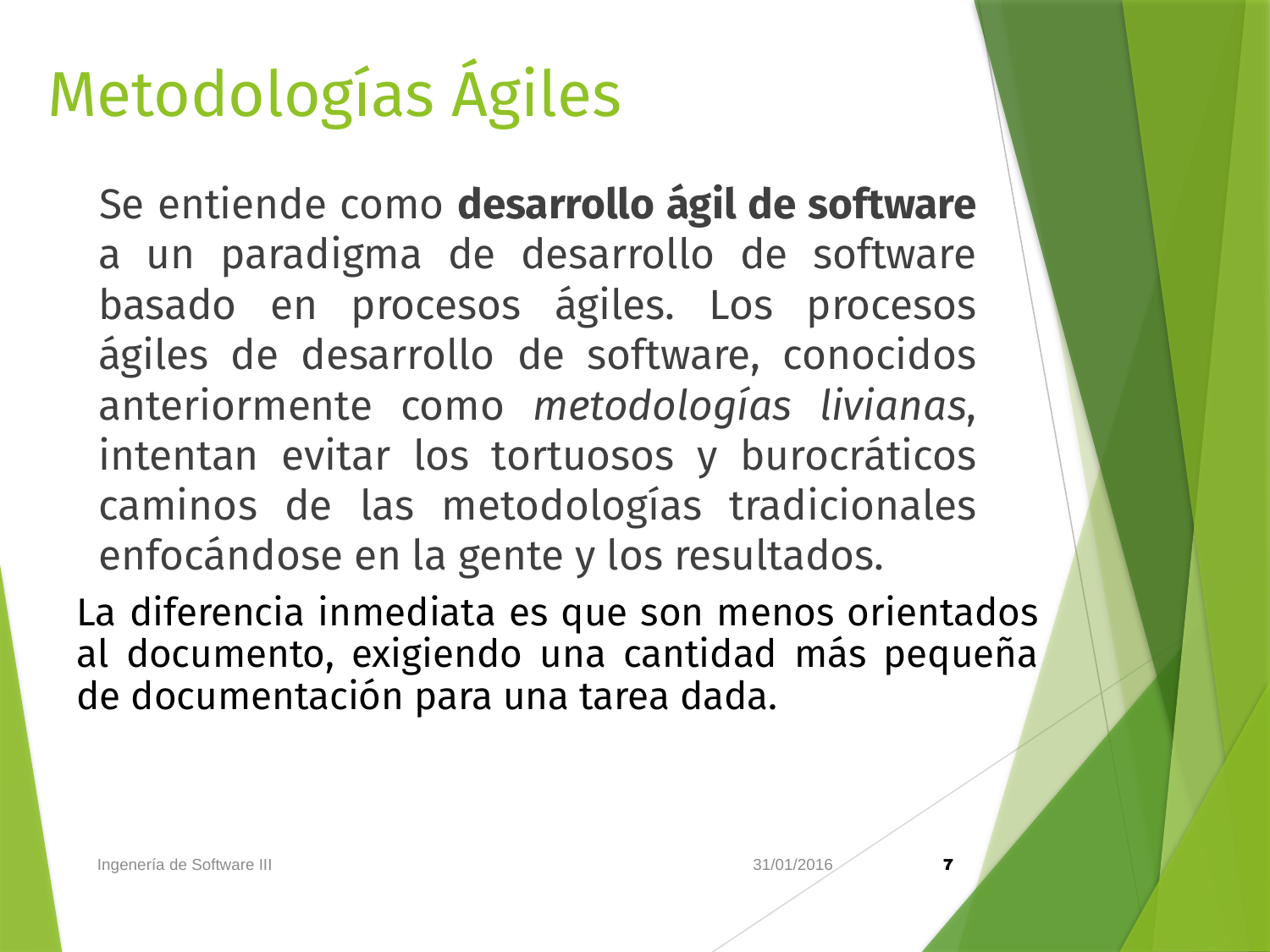

# Metodologías Ágiles
    Se entiende como desarrollo ágil de software a un paradigma de desarrollo de software basado en procesos ágiles. Los procesos ágiles de desarrollo de software, conocidos anteriormente como metodologías livianas, intentan evitar los tortuosos y burocráticos caminos de las metodologías tradicionales enfocándose en la gente y los resultados.
La diferencia inmediata es que son menos orientados al documento, exigiendo una cantidad más pequeña de documentación para una tarea dada.

Ingenería de Software III
31/01/2016
7